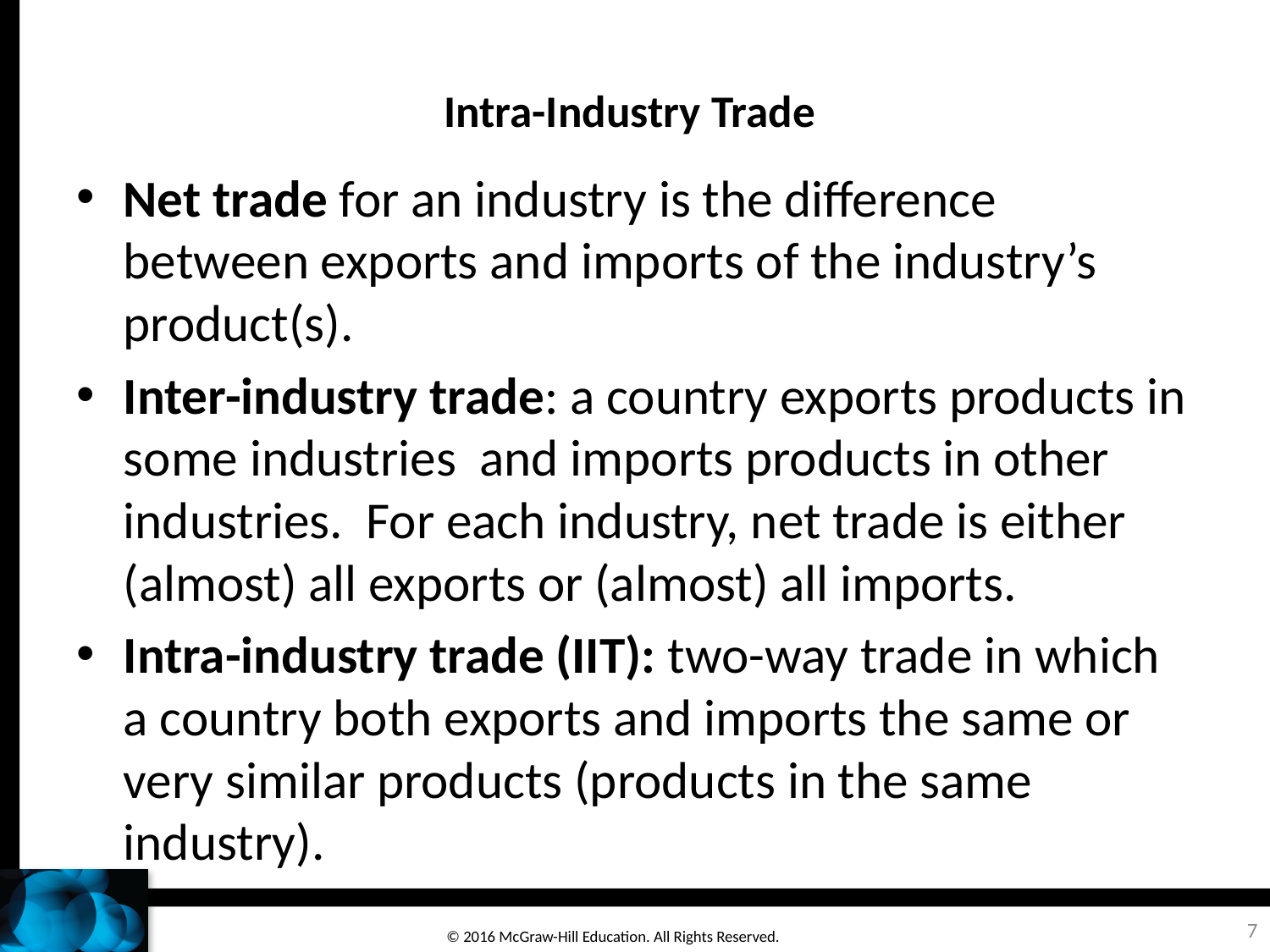

# Intra-Industry Trade
Net trade for an industry is the difference between exports and imports of the industry’s product(s).
Inter-industry trade: a country exports products in some industries  and imports products in other industries.  For each industry, net trade is either (almost) all exports or (almost) all imports.
Intra-industry trade (IIT): two-way trade in which a country both exports and imports the same or very similar products (products in the same industry).
7
© 2016 McGraw-Hill Education. All Rights Reserved.